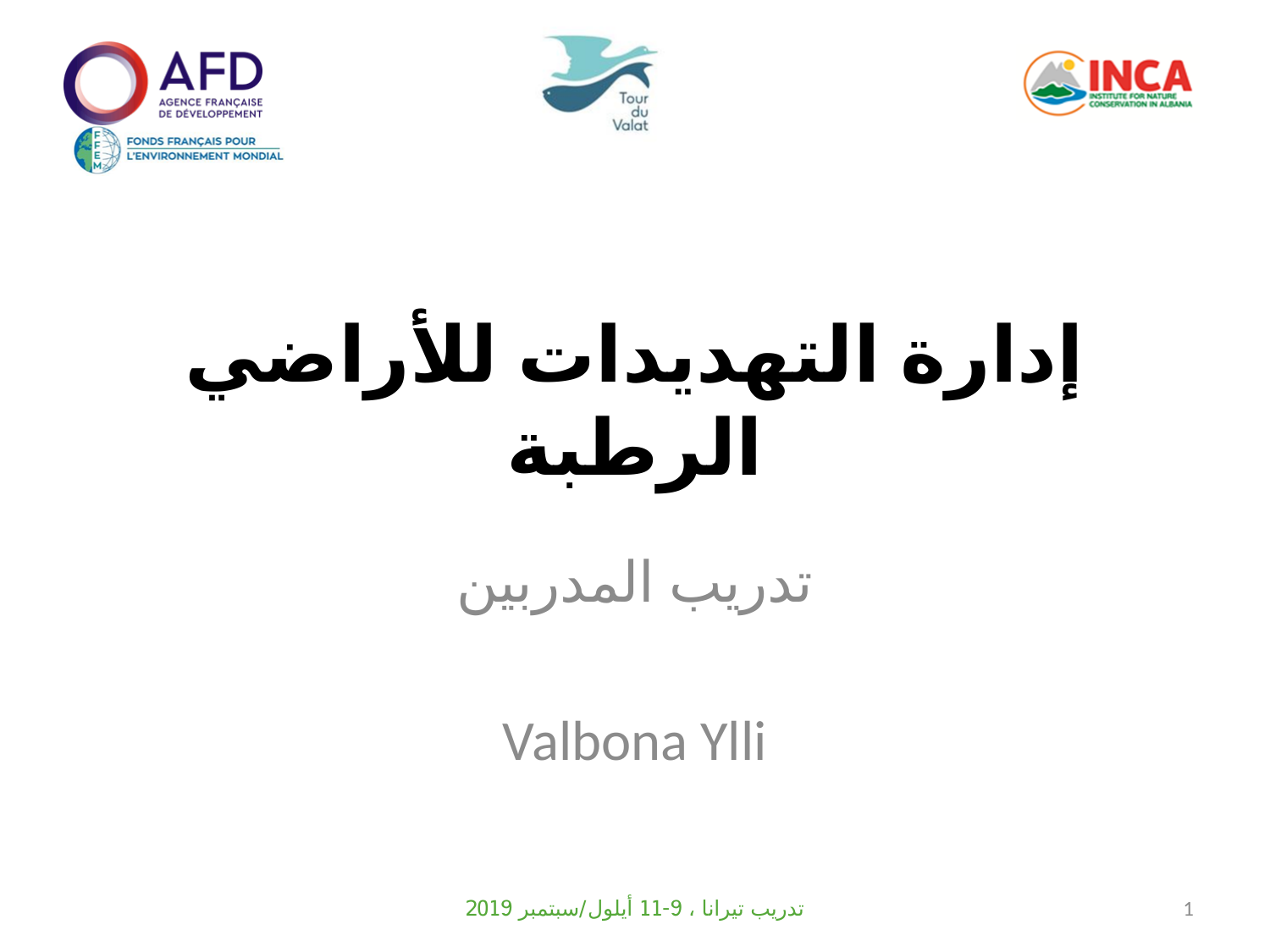

# إدارة التهديدات للأراضي الرطبة
تدريب المدربين

Valbona Ylli
تدريب تيرانا ، 9-11 أيلول/سبتمبر 2019
1